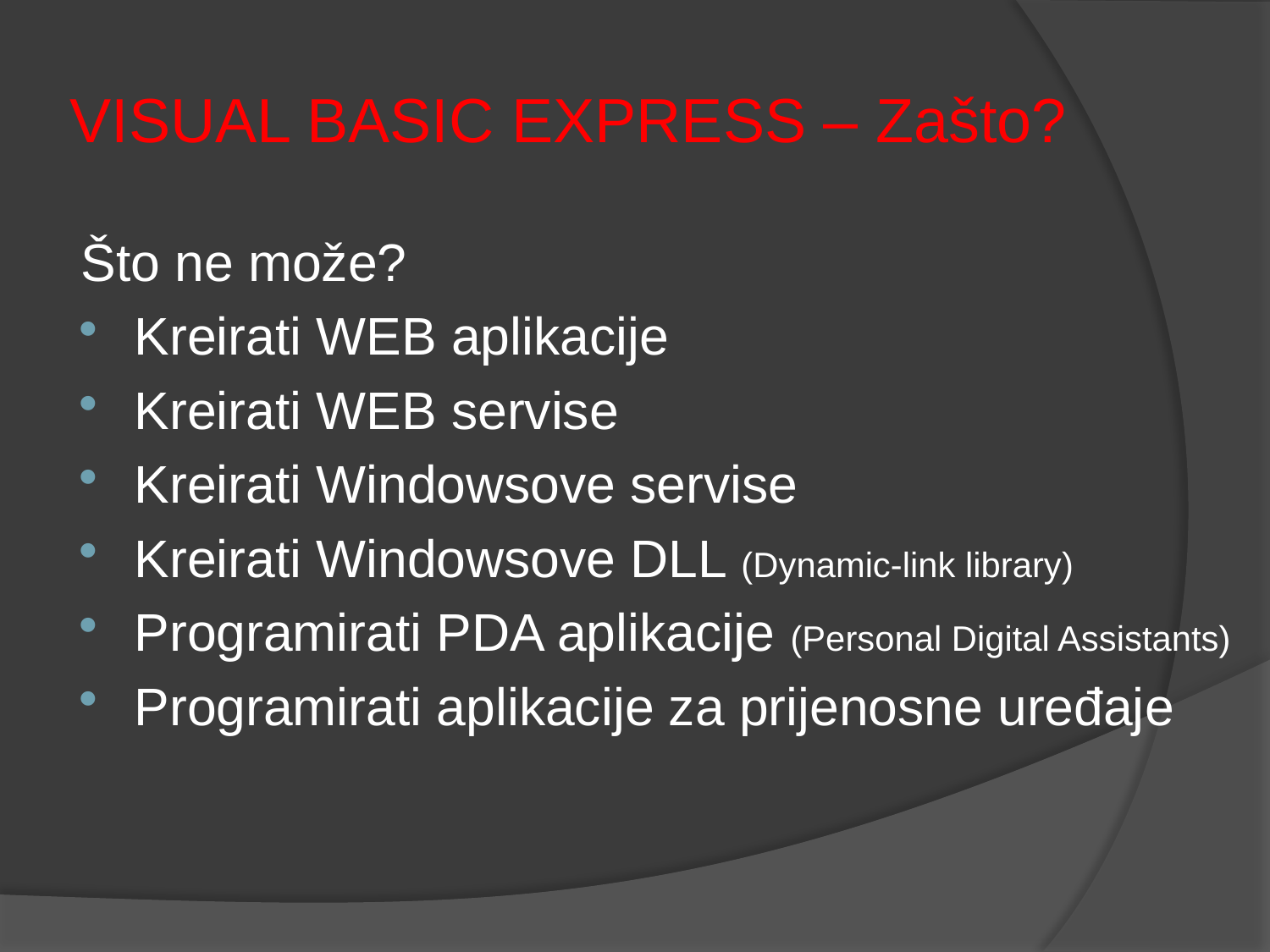

# VISUAL BASIC EXPRESS – Zašto?
Što ne može?
Kreirati WEB aplikacije
Kreirati WEB servise
Kreirati Windowsove servise
Kreirati Windowsove DLL (Dynamic-link library)
Programirati PDA aplikacije (Personal Digital Assistants)
Programirati aplikacije za prijenosne uređaje